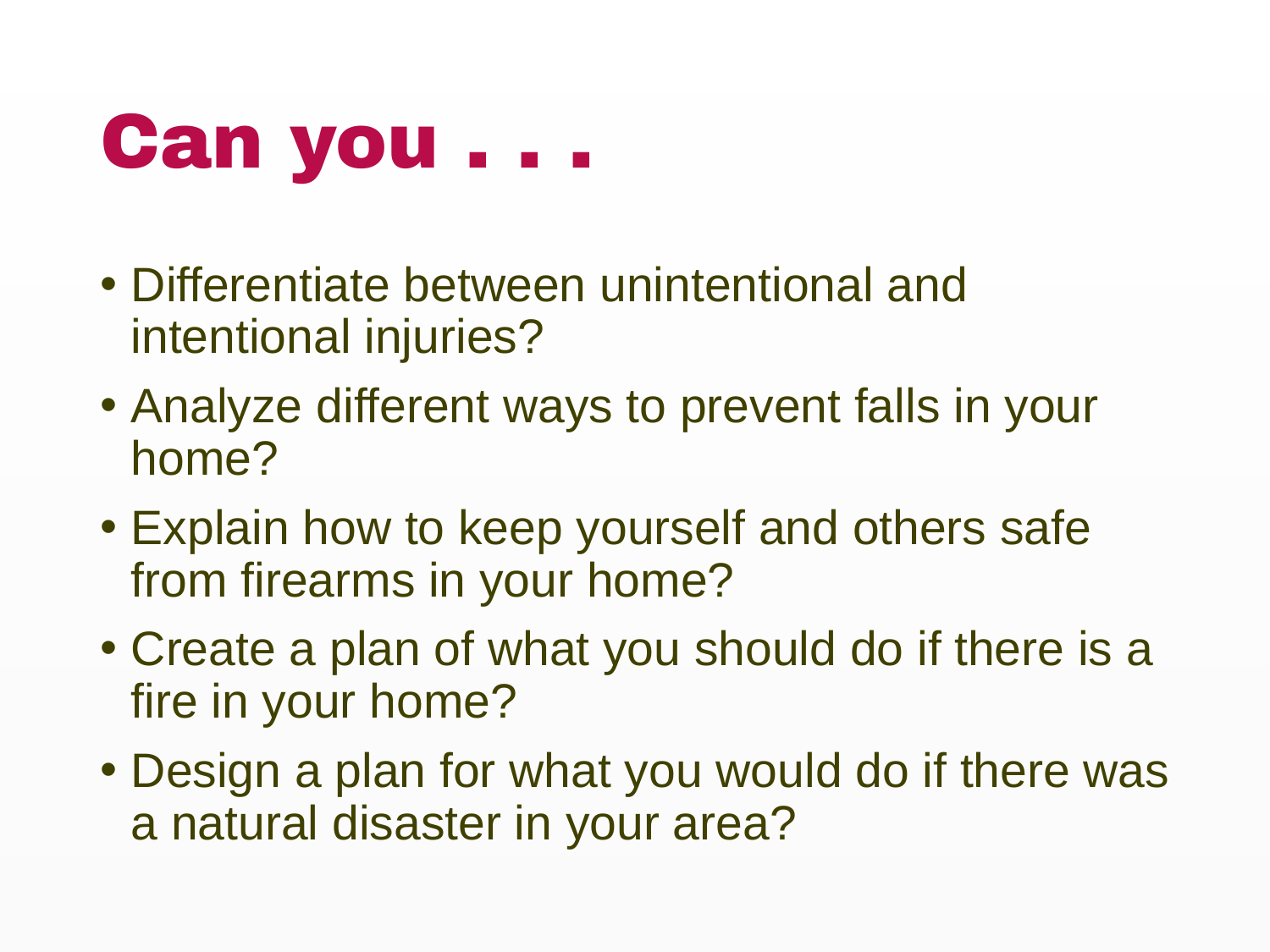

# Can you . . .
Differentiate between unintentional and intentional injuries?
Analyze different ways to prevent falls in your home?
Explain how to keep yourself and others safe from firearms in your home?
Create a plan of what you should do if there is a fire in your home?
Design a plan for what you would do if there was a natural disaster in your area?